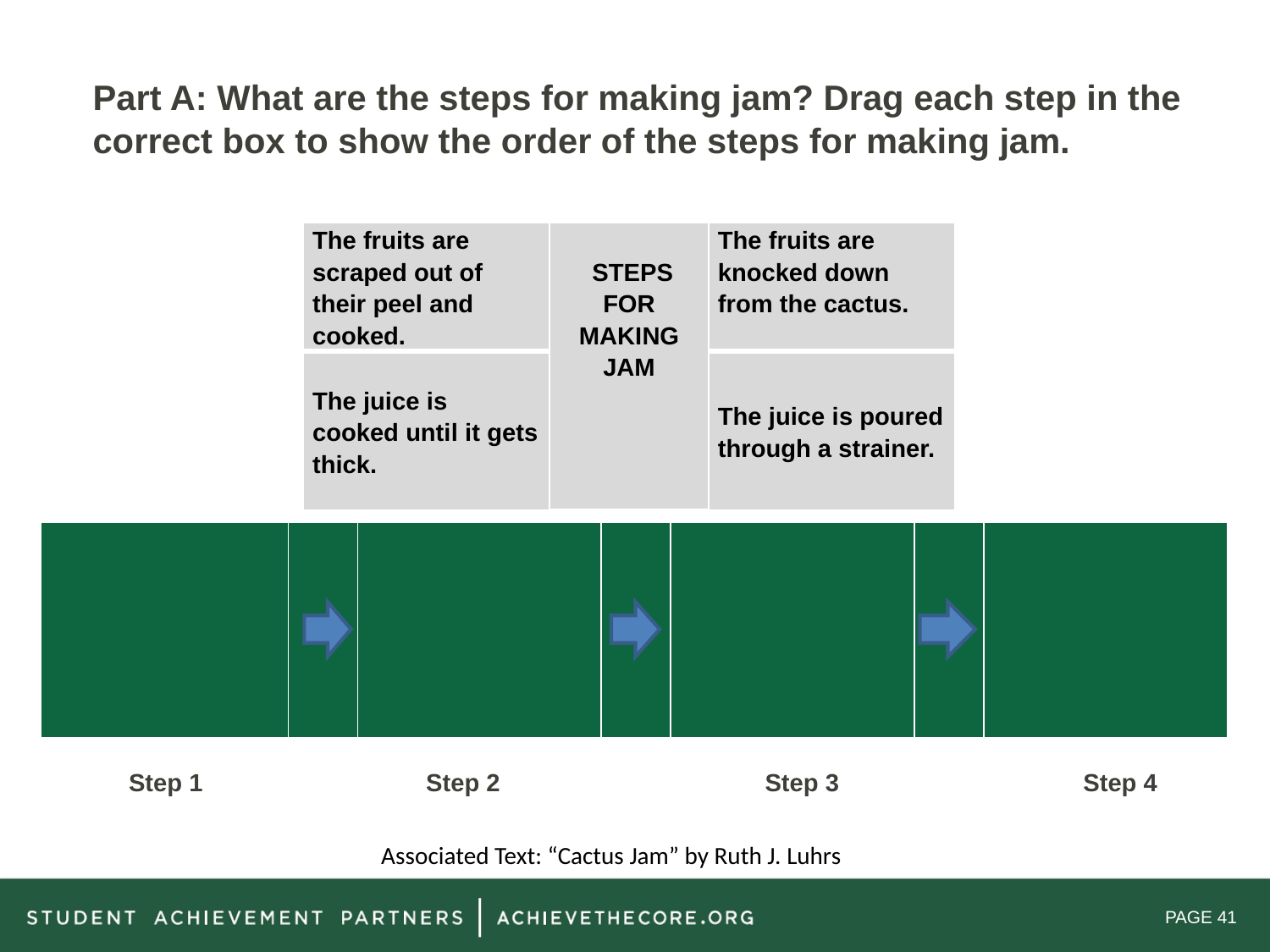

Part A: What are the steps for making jam? Drag each step in the correct box to show the order of the steps for making jam.

| The fruits are scraped out of their peel and cooked. | STEPS FOR MAKING JAM | The fruits are knocked down from the cactus. |
| --- | --- | --- |
| The juice is cooked until it gets thick. |  | The juice is poured through a strainer. |
|  |  |  |  |  |  |  |
| --- | --- | --- | --- | --- | --- | --- |

                 Step 1                                Step 2		           Step 3		  Step 4
Associated Text: “Cactus Jam” by Ruth J. Luhrs